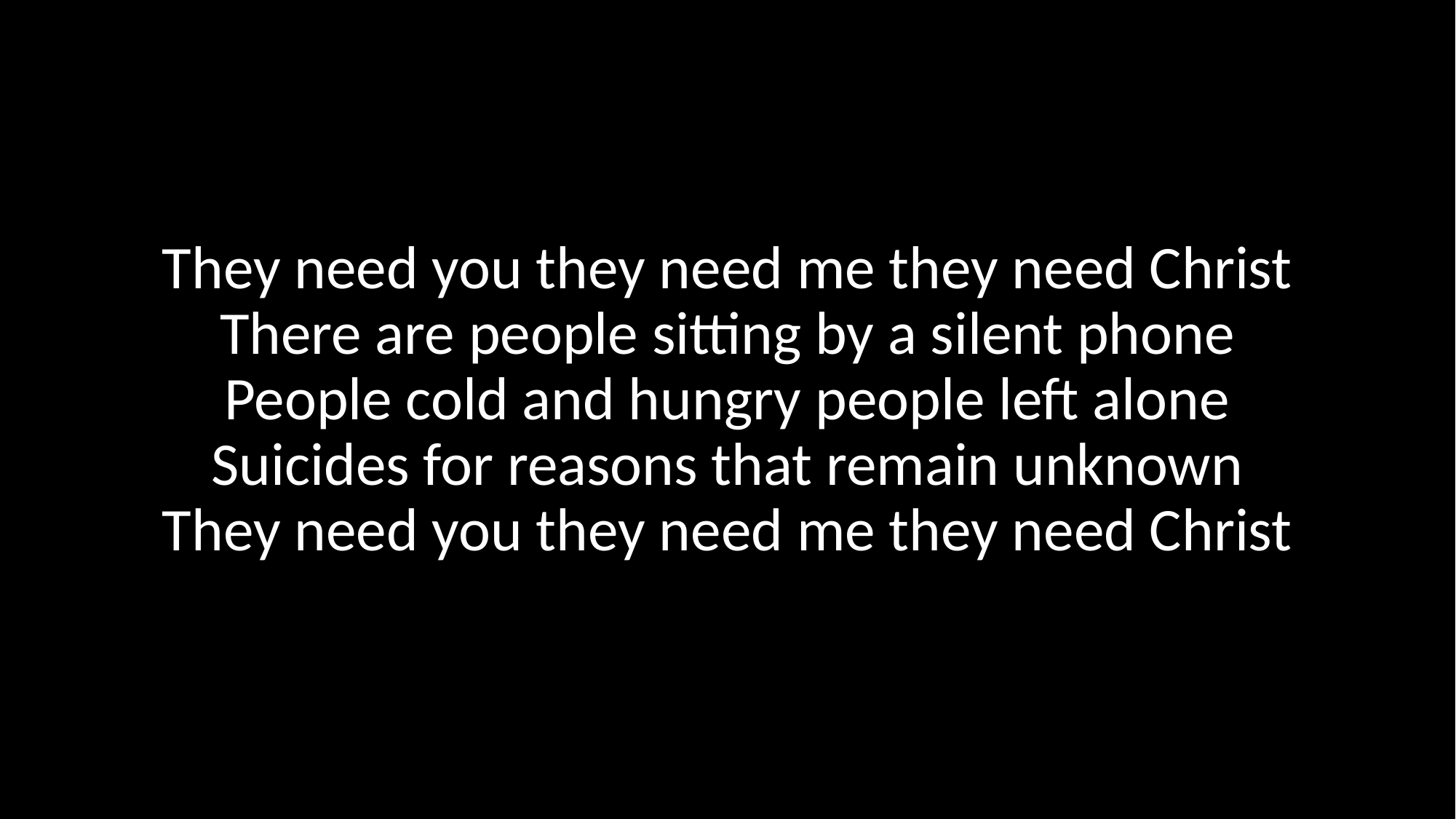

They need you they need me they need Christ
There are people sitting by a silent phone
People cold and hungry people left alone
Suicides for reasons that remain unknown
They need you they need me they need Christ